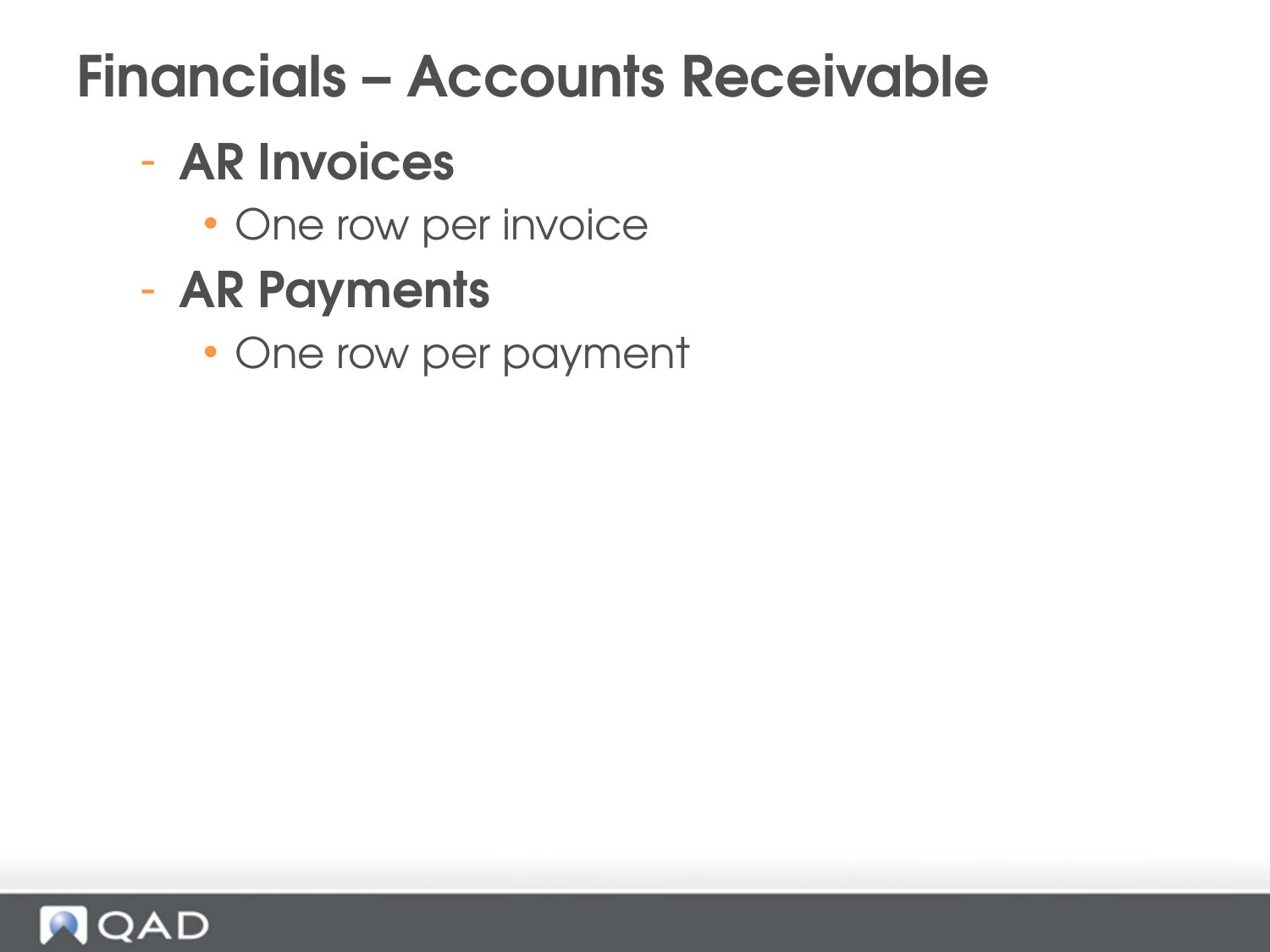

# Financials – Accounts Receivable
AR Invoices
One row per invoice
AR Payments
One row per payment